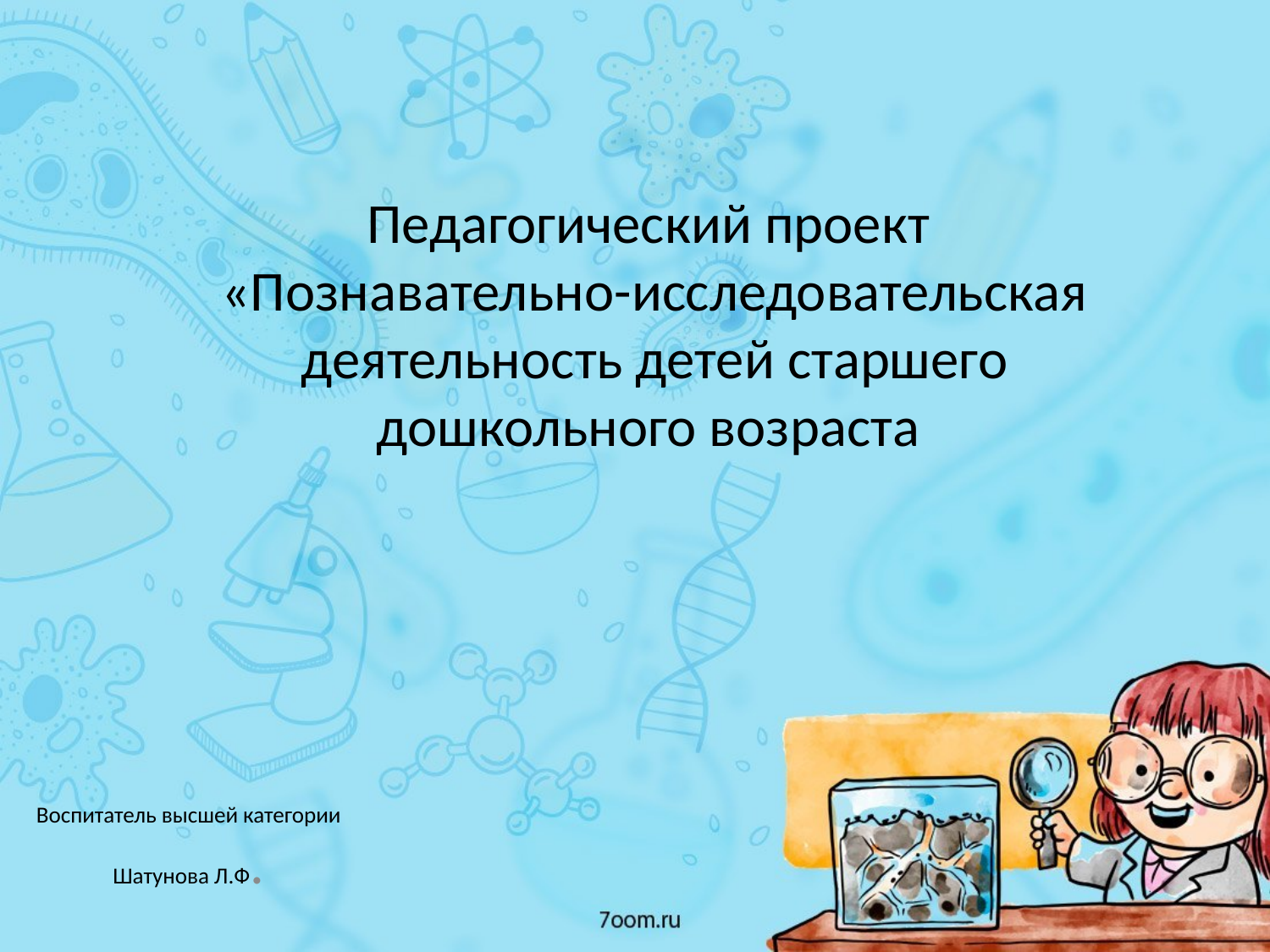

# Педагогический проект «Познавательно-исследовательская деятельность детей старшего дошкольного возраста
Воспитатель высшей категории Шатунова Л.Ф.